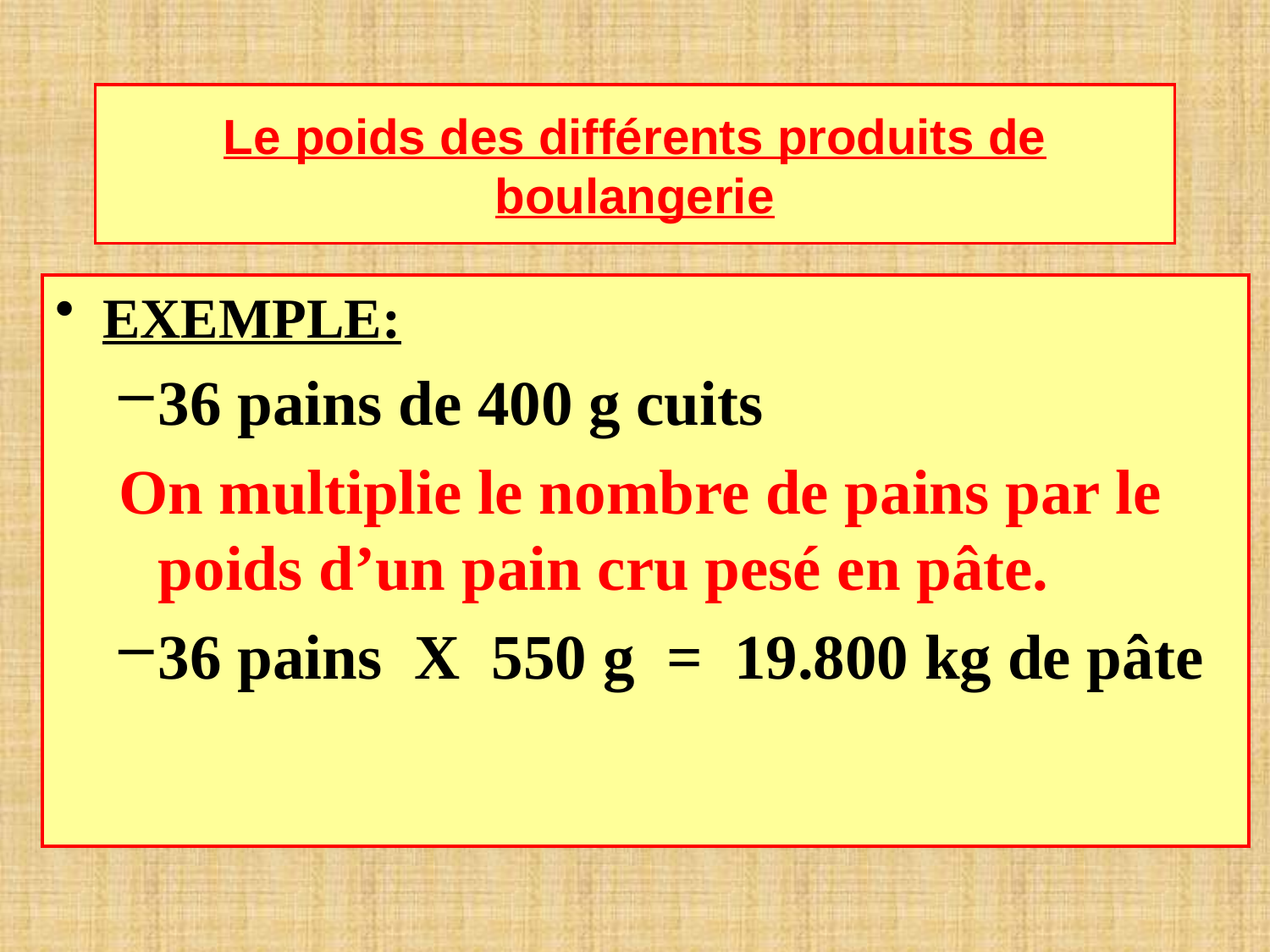

# Le poids des différents produits de boulangerie
EXEMPLE:
36 pains de 400 g cuits
On multiplie le nombre de pains par le poids d’un pain cru pesé en pâte.
36 pains  X  550 g  =  19.800 kg de pâte